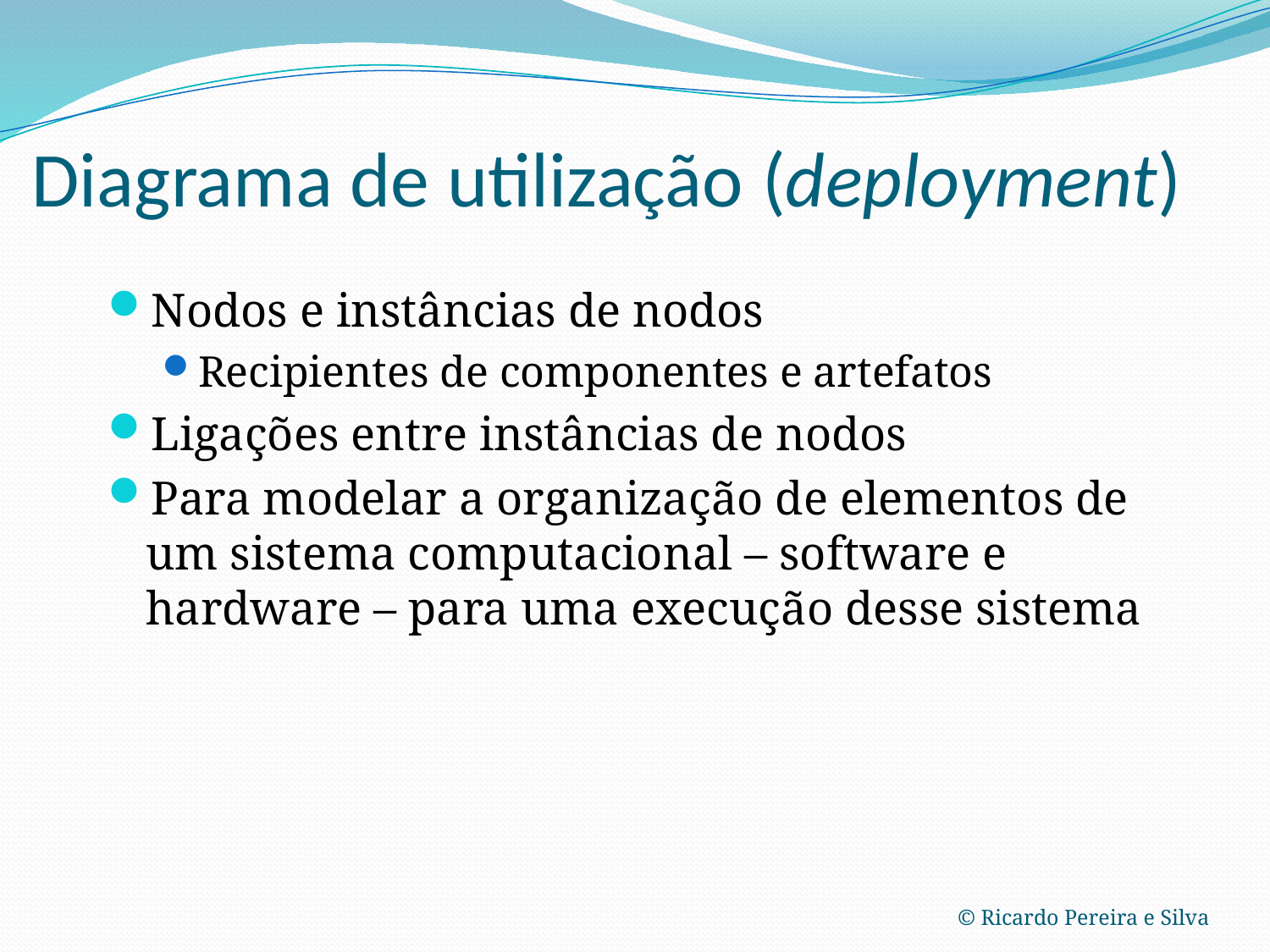

Diagrama de utilização (deployment)
Nodos e instâncias de nodos
Recipientes de componentes e artefatos
Ligações entre instâncias de nodos
Para modelar a organização de elementos de um sistema computacional – software e hardware – para uma execução desse sistema
© Ricardo Pereira e Silva